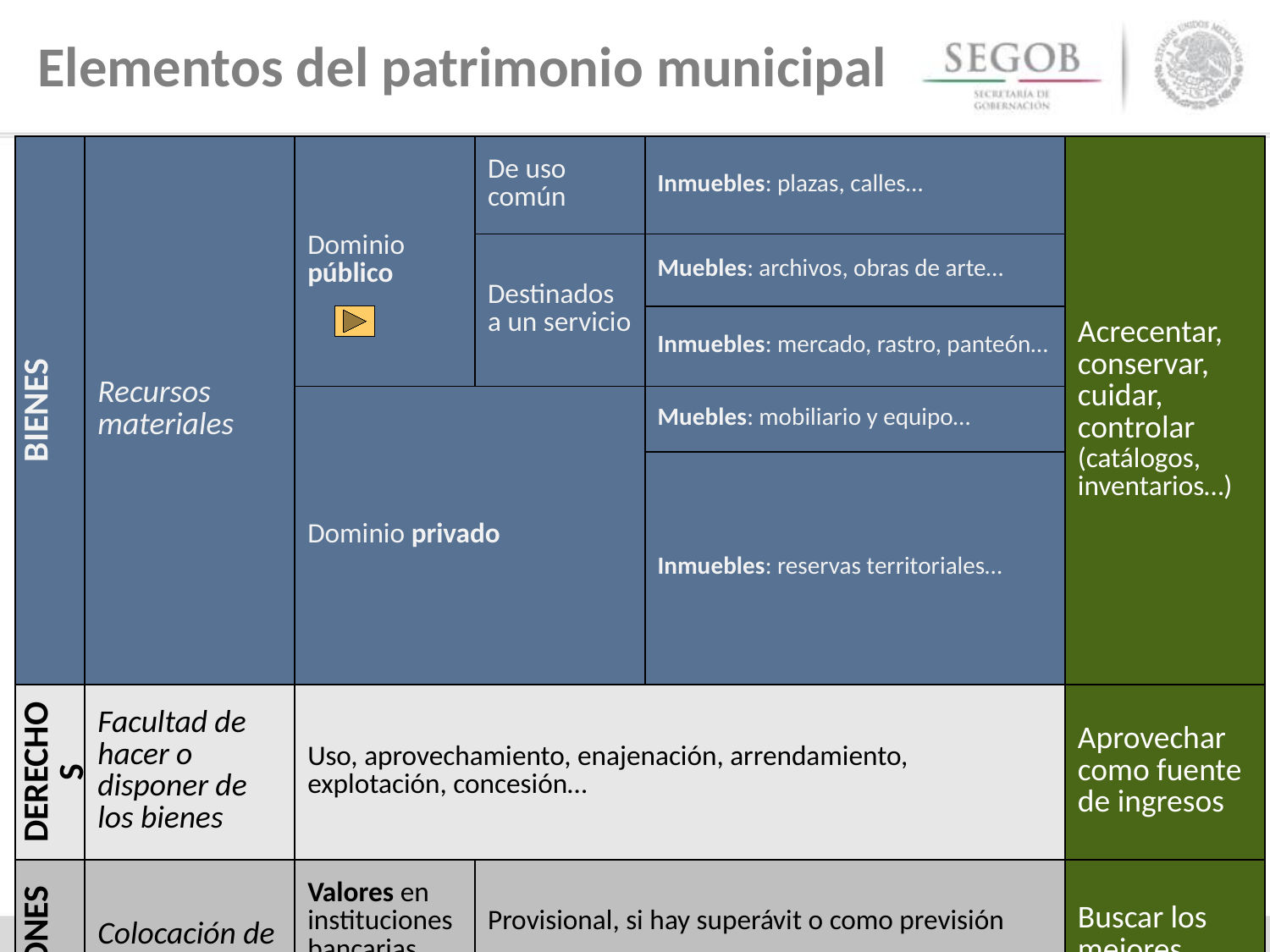

Elementos del patrimonio municipal
| BIENES | Recursos materiales | Dominio público | De uso común | Inmuebles: plazas, calles… | Acrecentar, conservar, cuidar, controlar (catálogos, inventarios…) |
| --- | --- | --- | --- | --- | --- |
|  |  |  | Destinados a un servicio | Muebles: archivos, obras de arte… |  |
|  |  |  |  | Inmuebles: mercado, rastro, panteón… |  |
|  |  | Dominio privado |  | Muebles: mobiliario y equipo… |  |
|  |  |  |  | Inmuebles: reservas territoriales… |  |
| DERECHOS | Facultad de hacer o disponer de los bienes | Uso, aprovechamiento, enajenación, arrendamiento, explotación, concesión… |  |  | Aprovechar como fuente de ingresos |
| INVERSIONES | Colocación de dinero para hacerlo productivo | Valores en instituciones bancarias | Provisional, si hay superávit o como previsión |  | Buscar los mejores rendimientos para el municipio |
|  |  | Títulos en empresas | Si tienen un fin público: prestar un servicio, proteger el empleo… |  |  |